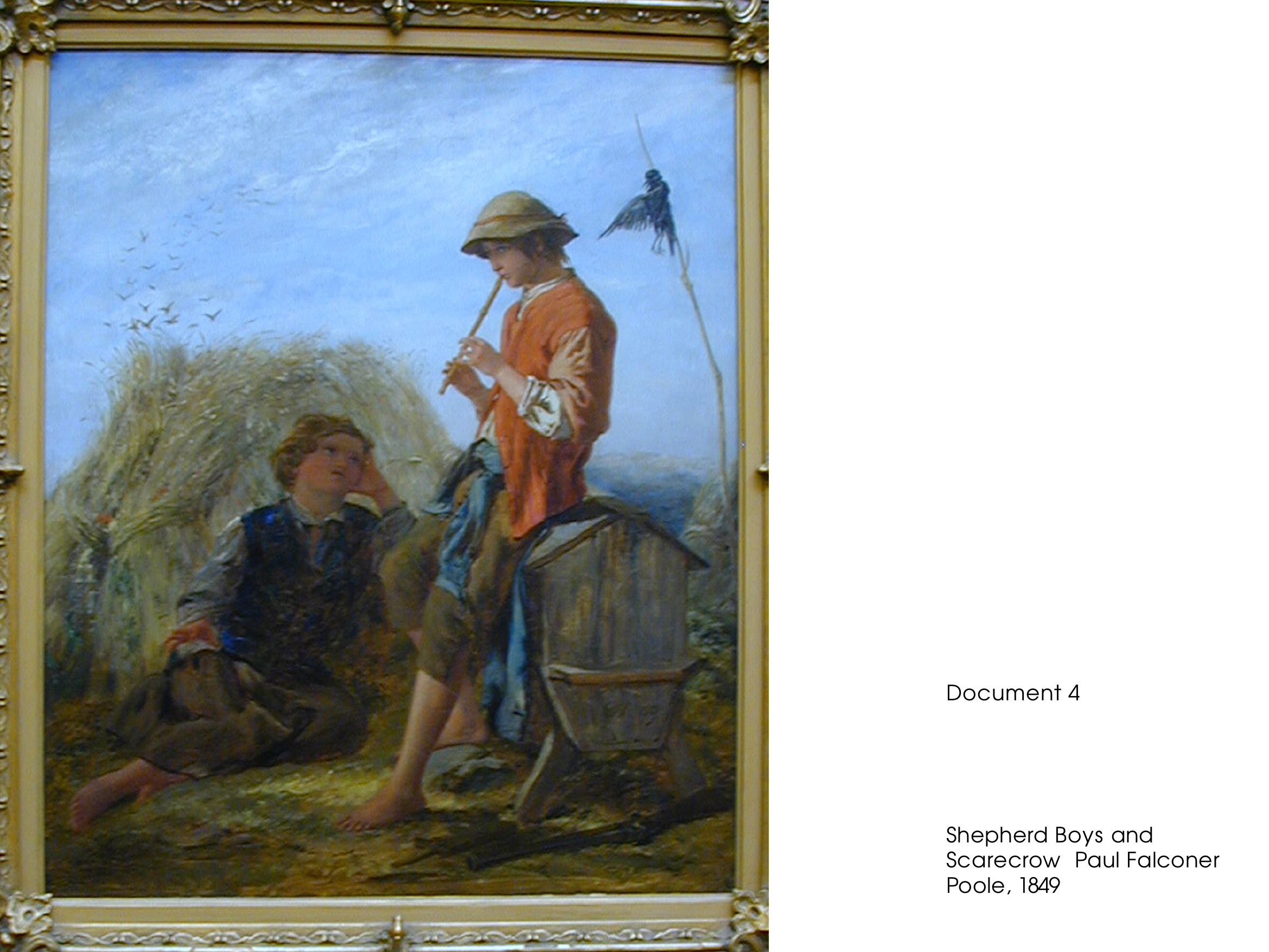

Document 4
Shepherd Boys and Scarecrow  Paul Falconer Poole, 1849
Resource provided by www.mylearning.org © Harris Museum & Art Gallery
4